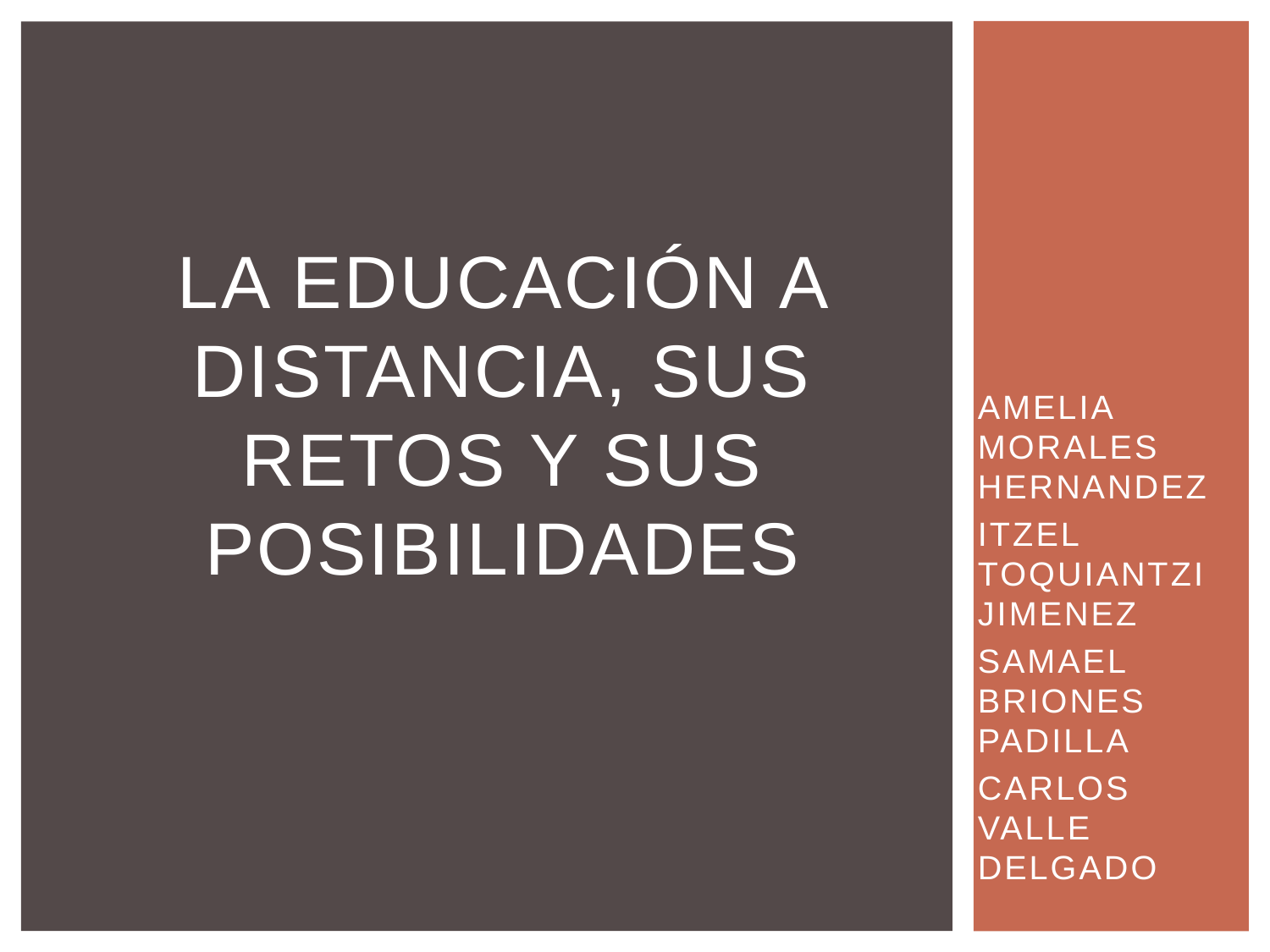

# La educación a distancia, sus retos y sus posibilidades
AMELIA MORALES HERNANDEZ
ITZEL TOQUIANTZI JIMENEZ
SAMAEL BRIONES PADILLA
CARLOS VALLE DELGADO